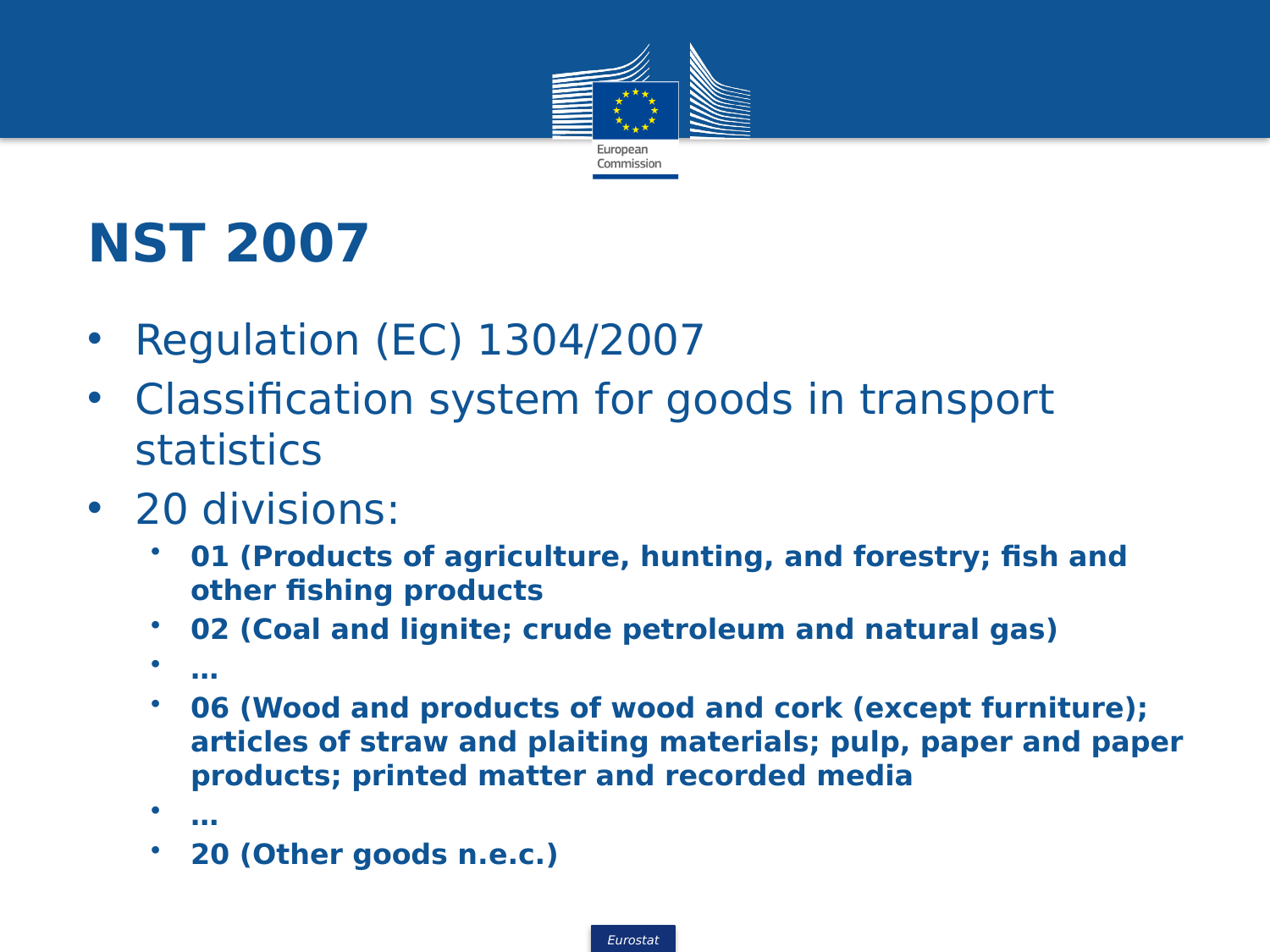

# NST 2007
Regulation (EC) 1304/2007
Classification system for goods in transport statistics
20 divisions:
01 (Products of agriculture, hunting, and forestry; fish and other fishing products
02 (Coal and lignite; crude petroleum and natural gas)
…
06 (Wood and products of wood and cork (except furniture); articles of straw and plaiting materials; pulp, paper and paper products; printed matter and recorded media
…
20 (Other goods n.e.c.)
28